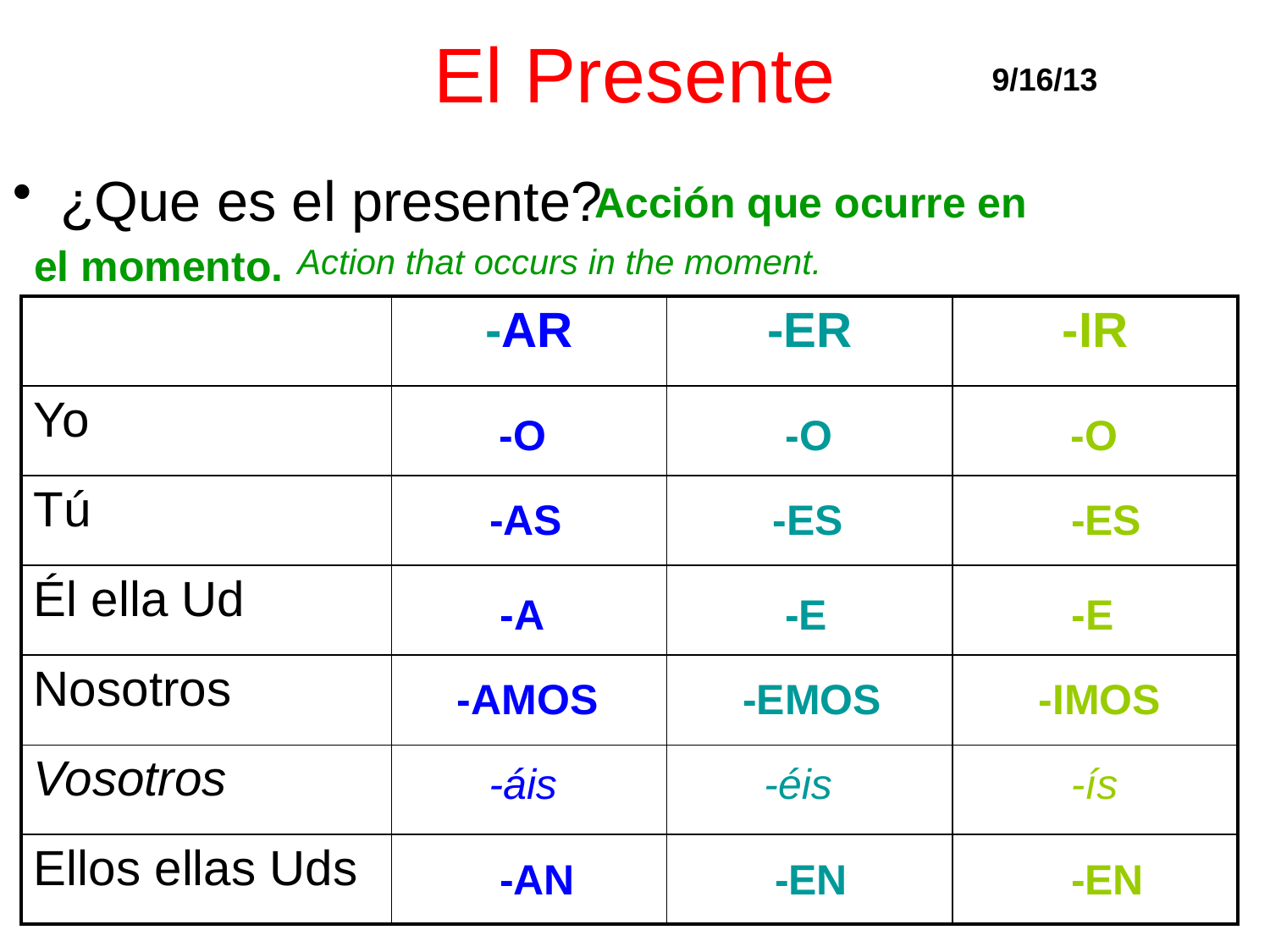

# El Presente
9/16/13
¿Que es el presente?
Acción que ocurre en
el momento.
Action that occurs in the moment.
|  | -AR | -ER | -IR |
| --- | --- | --- | --- |
| Yo |  |  |  |
| Tú |  |  |  |
| Él ella Ud |  |  |  |
| Nosotros |  |  |  |
| Vosotros |  |  |  |
| Ellos ellas Uds |  |  |  |
-O
-O
-O
-AS
-ES
-ES
-A
-E
-E
-AMOS
-EMOS
-IMOS
-áis
-éis
-ís
-AN
-EN
-EN